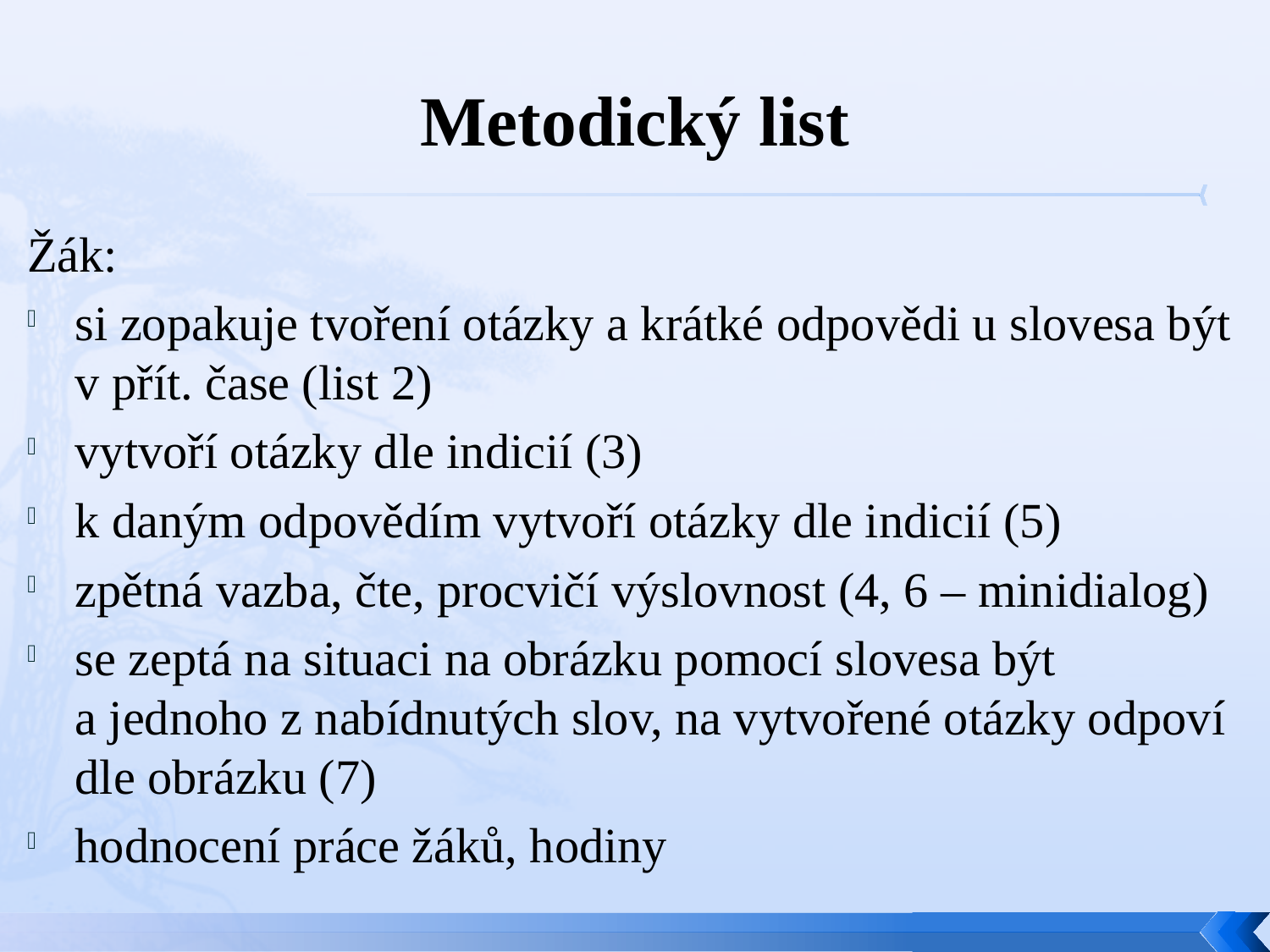

# Metodický list
Žák:
si zopakuje tvoření otázky a krátké odpovědi u slovesa být v přít. čase (list 2)
vytvoří otázky dle indicií (3)
k daným odpovědím vytvoří otázky dle indicií (5)
zpětná vazba, čte, procvičí výslovnost (4, 6 – minidialog)
se zeptá na situaci na obrázku pomocí slovesa být
a jednoho z nabídnutých slov, na vytvořené otázky odpoví dle obrázku (7)
hodnocení práce žáků, hodiny